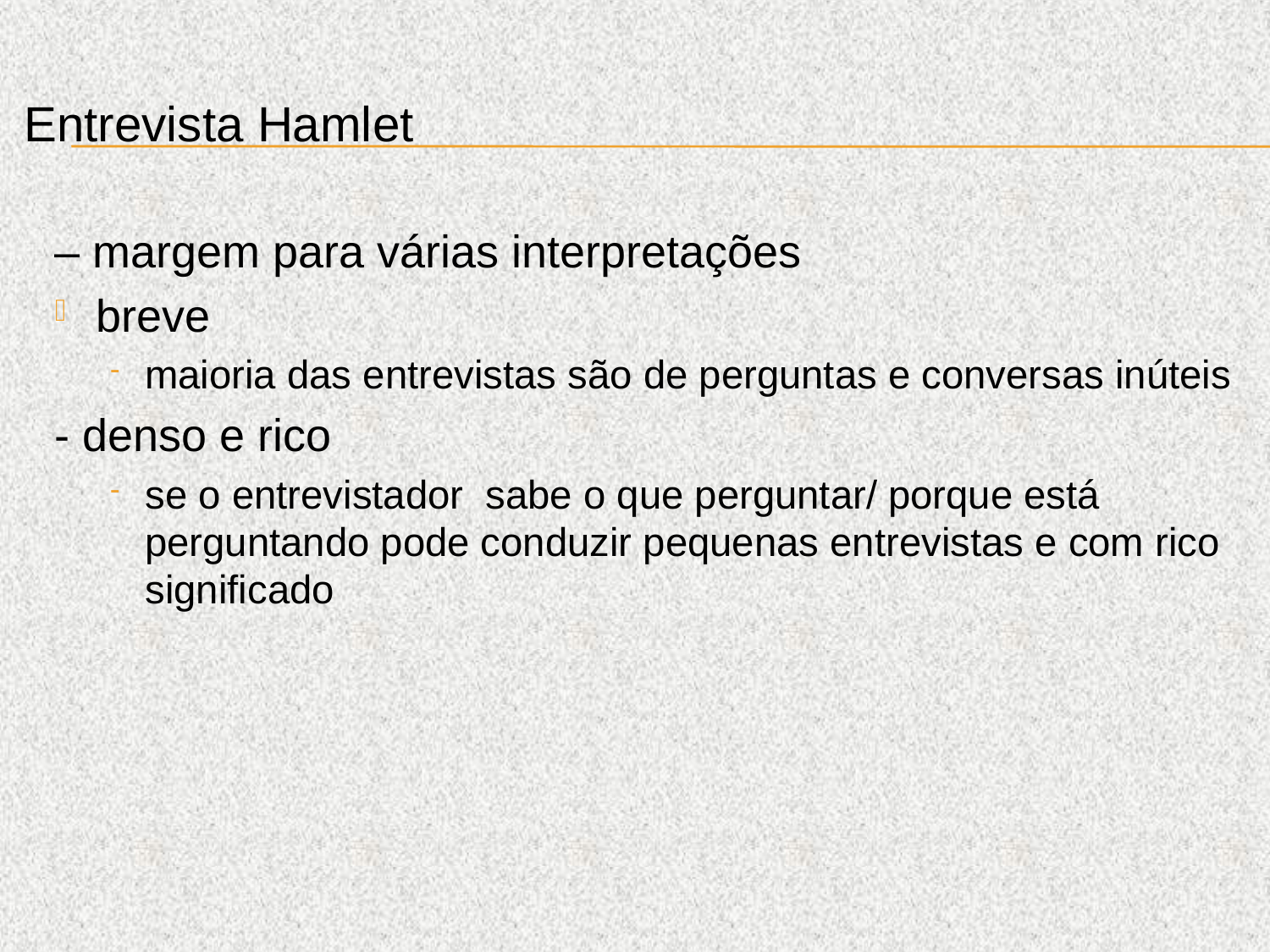

Entrevista Hamlet
– margem para várias interpretações
breve
maioria das entrevistas são de perguntas e conversas inúteis
- denso e rico
se o entrevistador  sabe o que perguntar/ porque está perguntando pode conduzir pequenas entrevistas e com rico significado